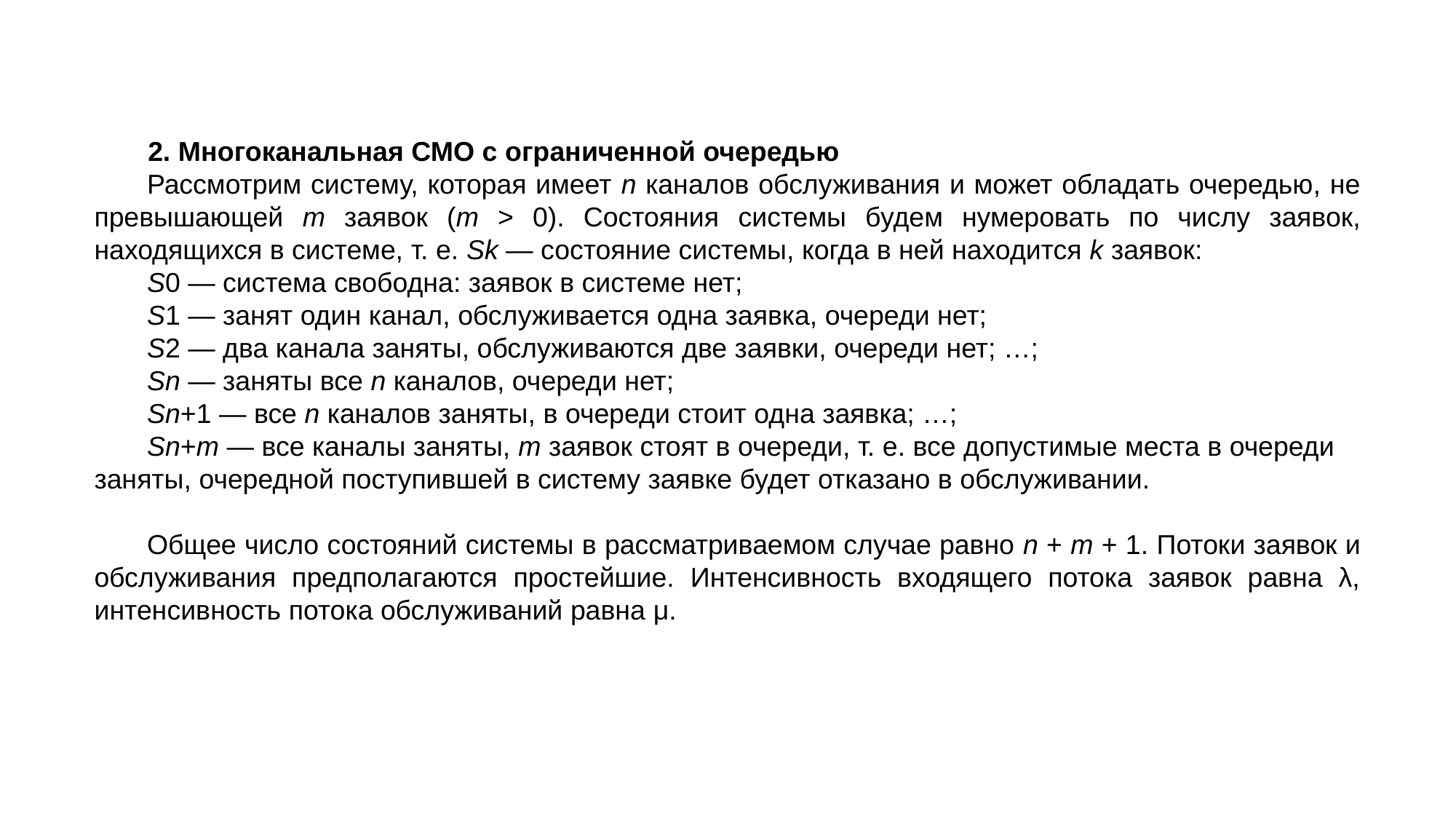

2. Многоканальная СМО с ограниченной очередью
Рассмотрим систему, которая имеет n каналов обслуживания и может обладать очередью, не превышающей m заявок (m > 0). Состояния системы будем нумеровать по числу заявок, находящихся в системе, т. е. Sk — состояние системы, когда в ней находится k заявок:
S0 — система свободна: заявок в системе нет;
S1 — занят один канал, обслуживается одна заявка, очереди нет;
S2 — два канала заняты, обслуживаются две заявки, очереди нет; …;
Sn — заняты все n каналов, очереди нет;
Sn+1 — все n каналов заняты, в очереди стоит одна заявка; …;
Sn+m — все каналы заняты, m заявок стоят в очереди, т. е. все допустимые места в очереди заняты, очередной поступившей в систему заявке будет отказано в обслуживании.

Общее число состояний системы в рассматриваемом случае равно n + m + 1. Потоки заявок и обслуживания предполагаются простейшие. Интенсивность входящего потока заявок равна λ, интенсивность потока обслуживаний равна μ.